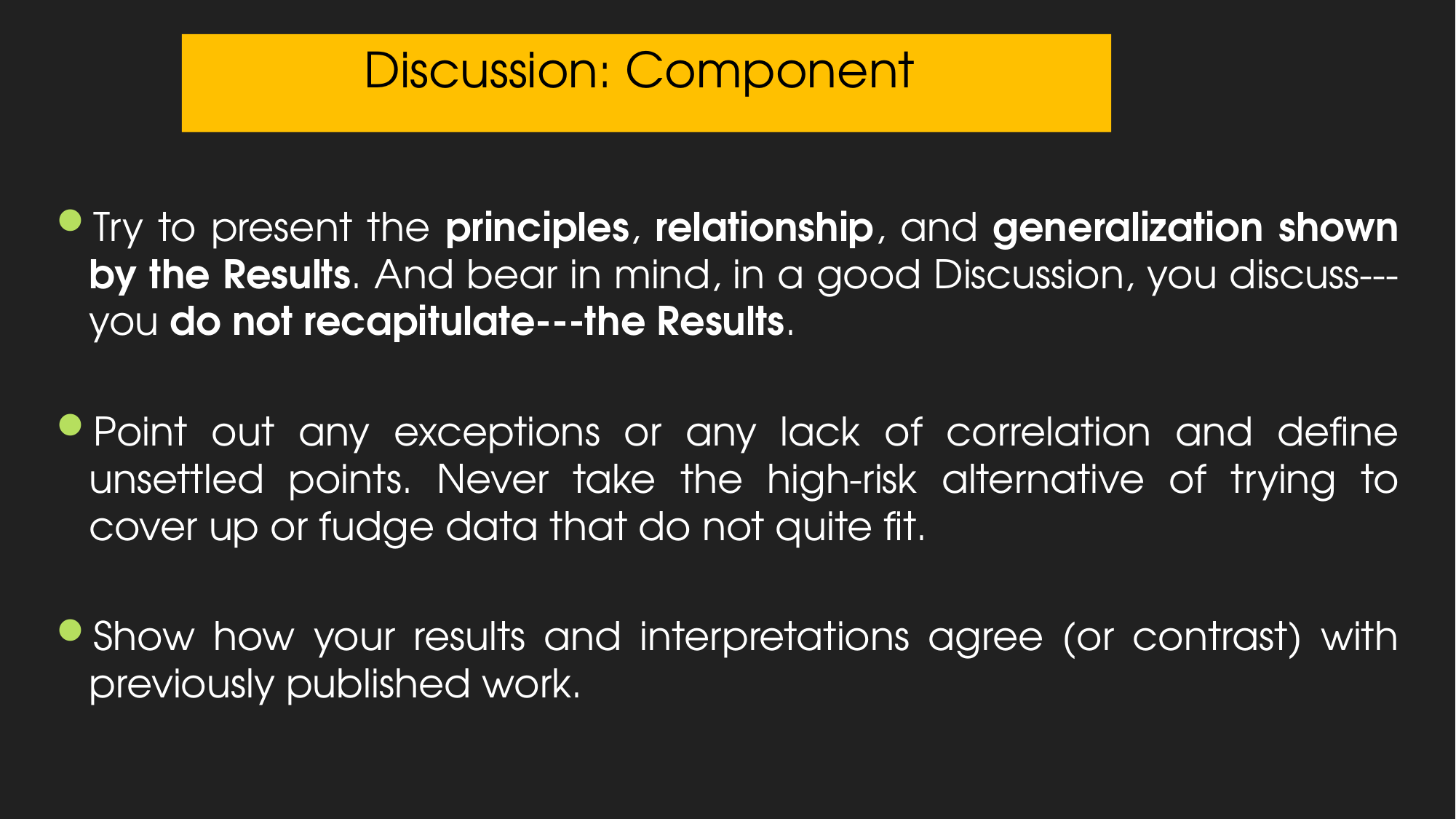

Discussion: Component

Try to present the principles, relationship, and generalization shown by the Results. And bear in mind, in a good Discussion, you discuss---you do not recapitulate---the Results.

Point out any exceptions or any lack of correlation and define unsettled points. Never take the high-risk alternative of trying to cover up or fudge data that do not quite fit.

Show how your results and interpretations agree (or contrast) with previously published work.